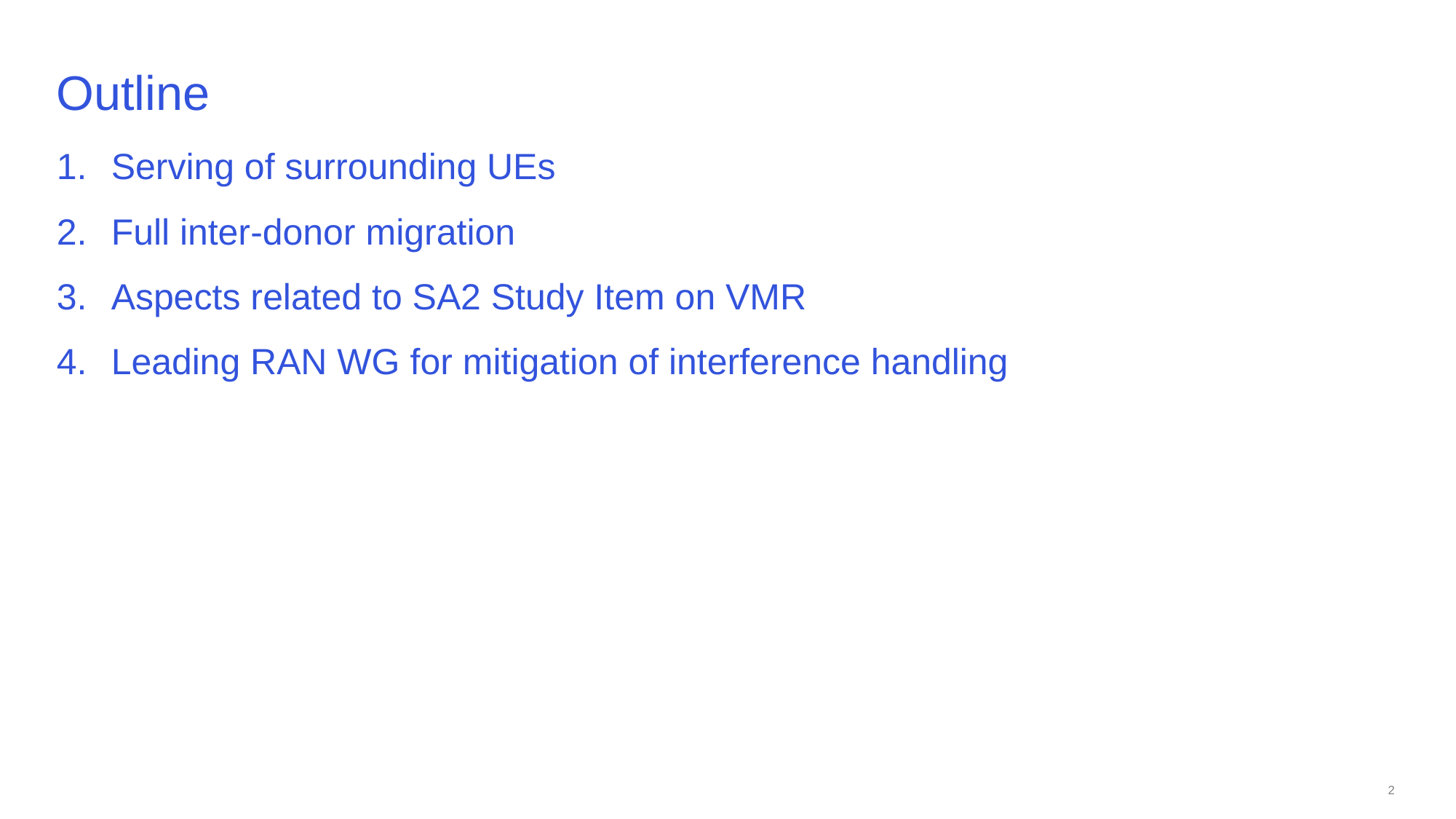

# Outline
Serving of surrounding UEs
Full inter-donor migration
Aspects related to SA2 Study Item on VMR
Leading RAN WG for mitigation of interference handling